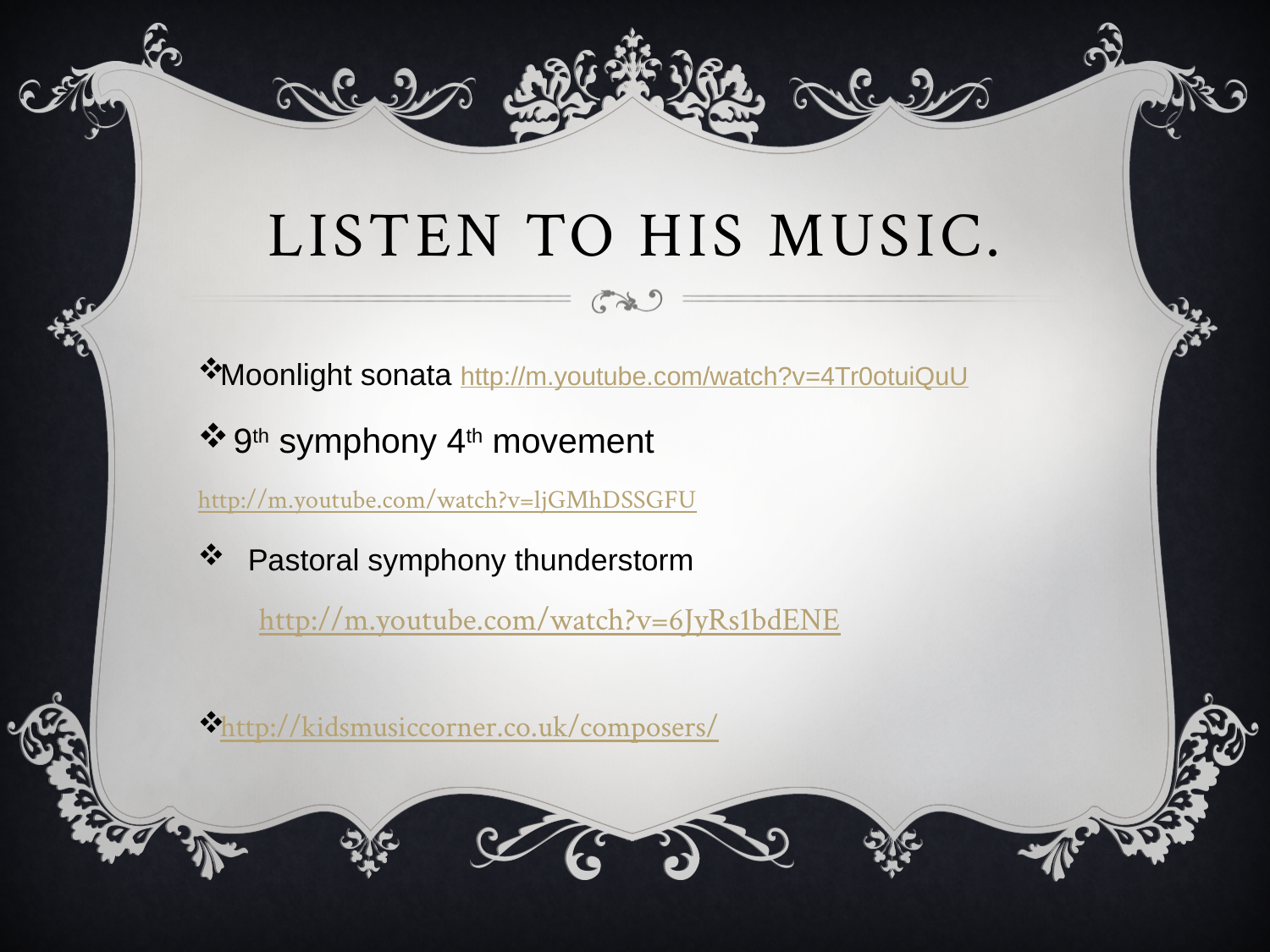

# Listen to his music.
Moonlight sonata http://m.youtube.com/watch?v=4Tr0otuiQuU
 9th symphony 4th movement
http://m.youtube.com/watch?v=ljGMhDSSGFU
 Pastoral symphony thunderstorm

http://kidsmusiccorner.co.uk/composers/

http://m.youtube.com/watch?v=6JyRs1bdENE